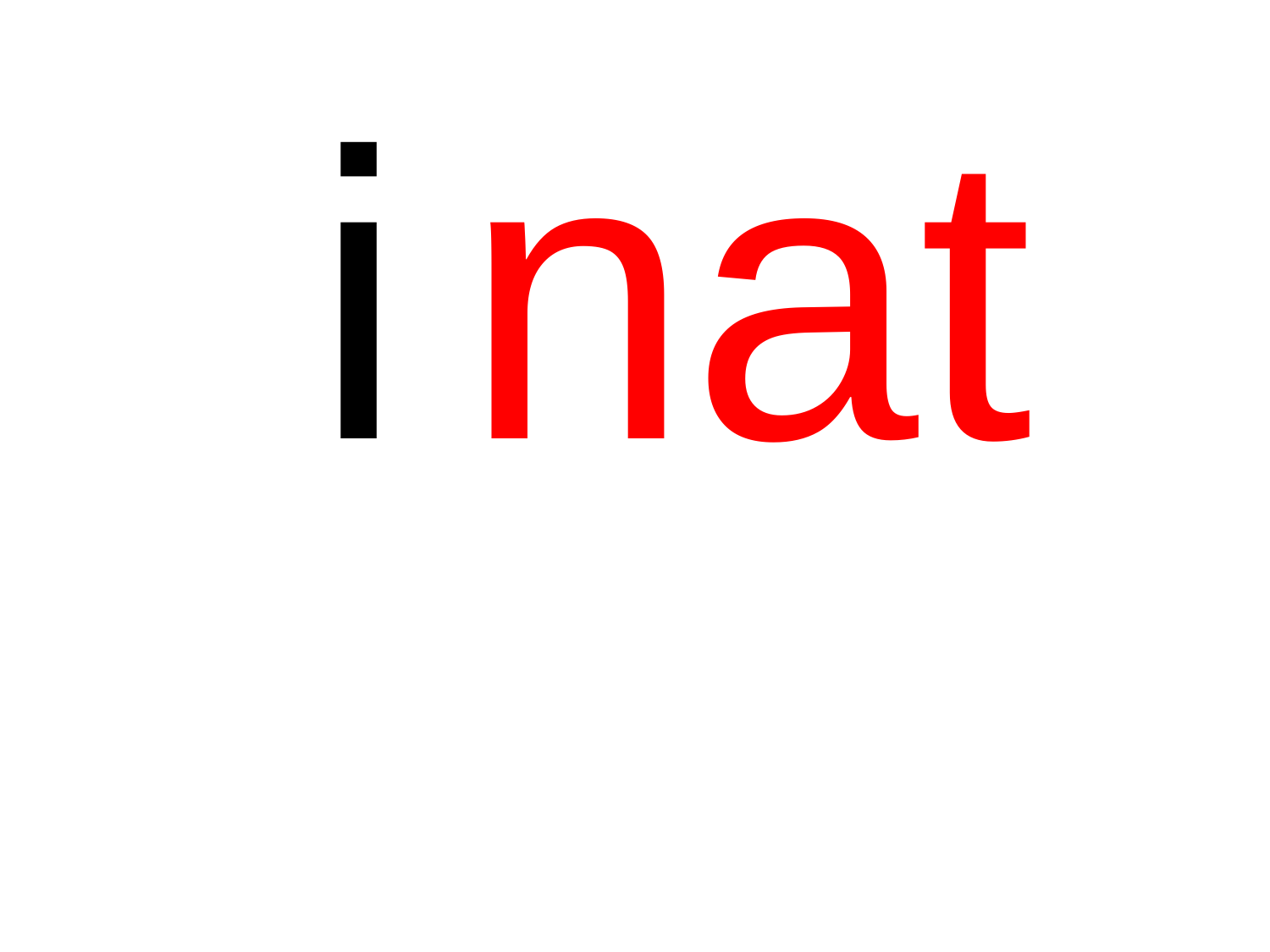

| i |
| --- |
| nat |
| --- |